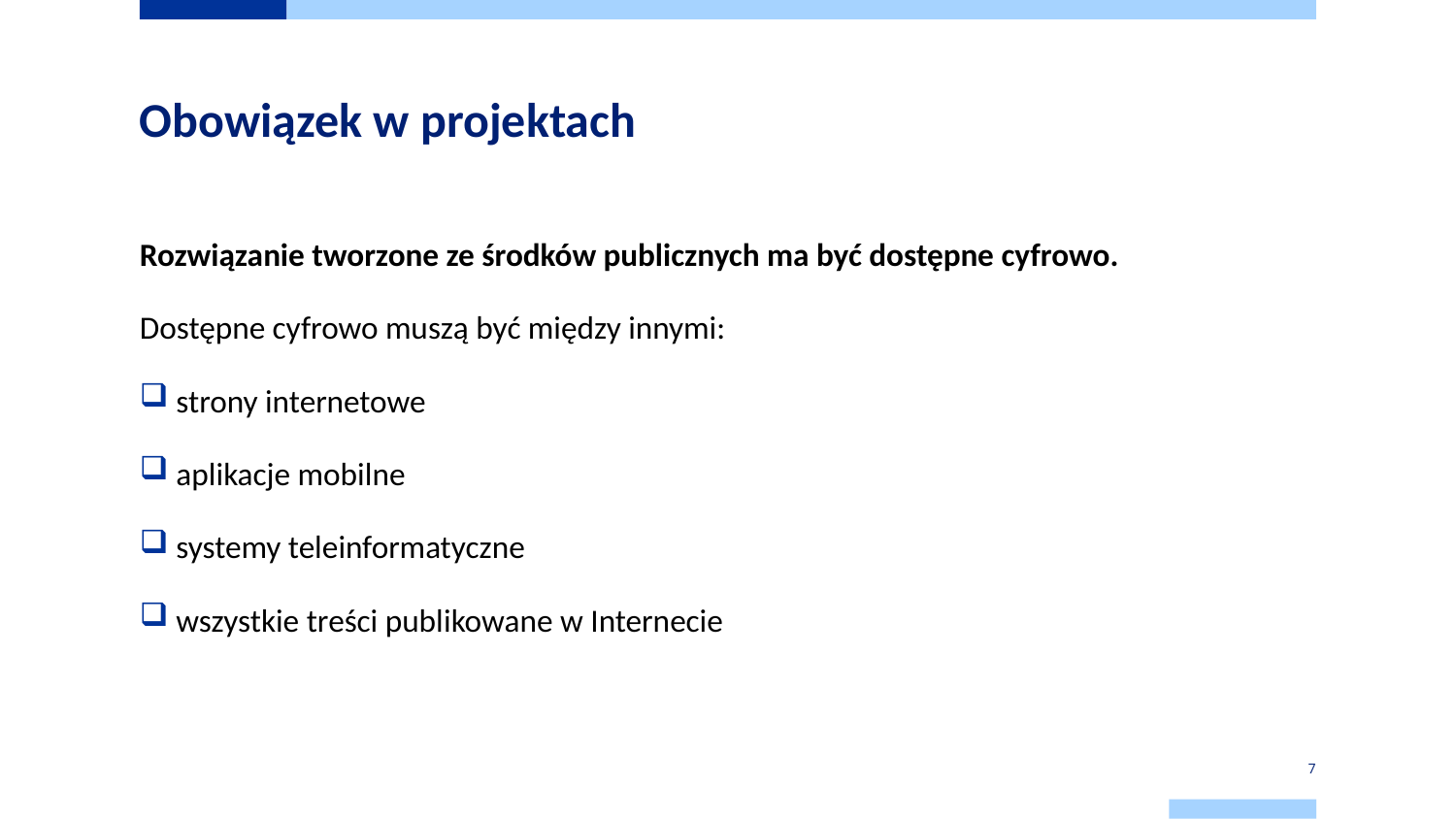

# Obowiązek w projektach
Rozwiązanie tworzone ze środków publicznych ma być dostępne cyfrowo.
Dostępne cyfrowo muszą być między innymi:
 strony internetowe
 aplikacje mobilne
 systemy teleinformatyczne
 wszystkie treści publikowane w Internecie
7